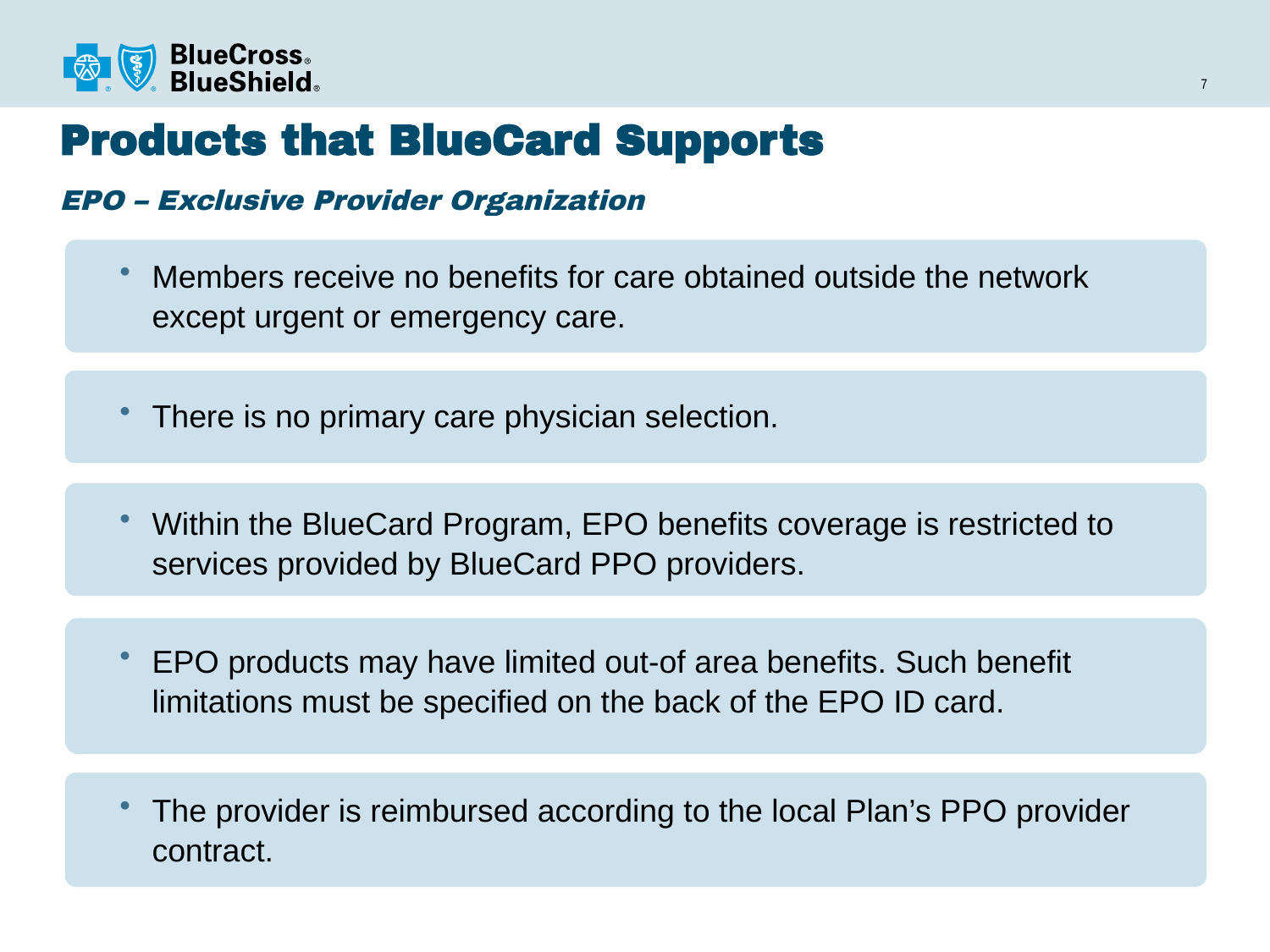

# Products that BlueCard Supports EPO – Exclusive Provider Organization

Members receive no benefits for care obtained outside the network except urgent or emergency care.

There is no primary care physician selection.

Within the BlueCard Program, EPO benefits coverage is restricted to services provided by BlueCard PPO providers.

EPO products may have limited out-of area benefits. Such benefit limitations must be specified on the back of the EPO ID card.

The provider is reimbursed according to the local Plan’s PPO provider contract.